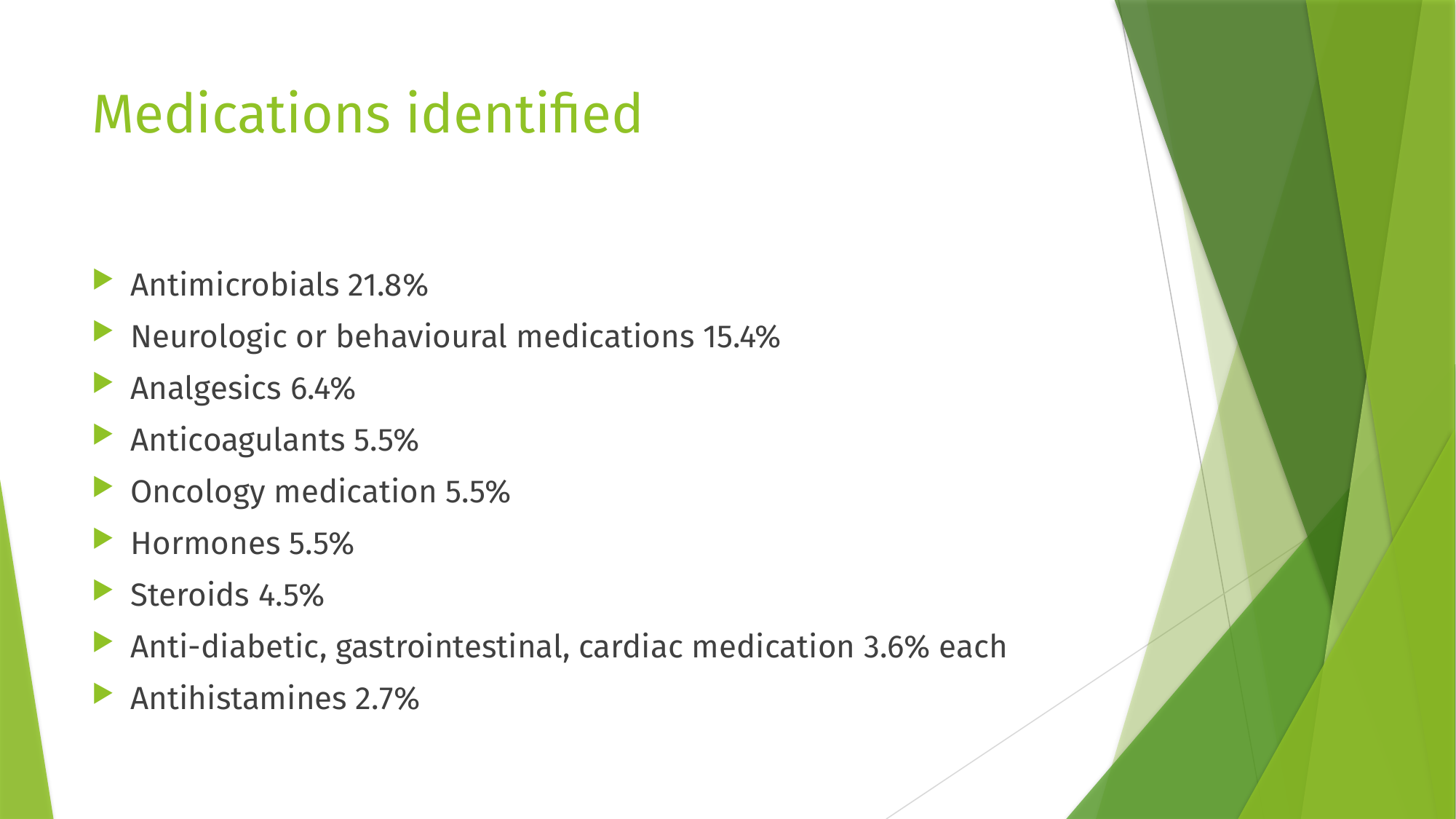

# Medications identified
Antimicrobials 21.8%
Neurologic or behavioural medications 15.4%
Analgesics 6.4%
Anticoagulants 5.5%
Oncology medication 5.5%
Hormones 5.5%
Steroids 4.5%
Anti-diabetic, gastrointestinal, cardiac medication 3.6% each
Antihistamines 2.7%